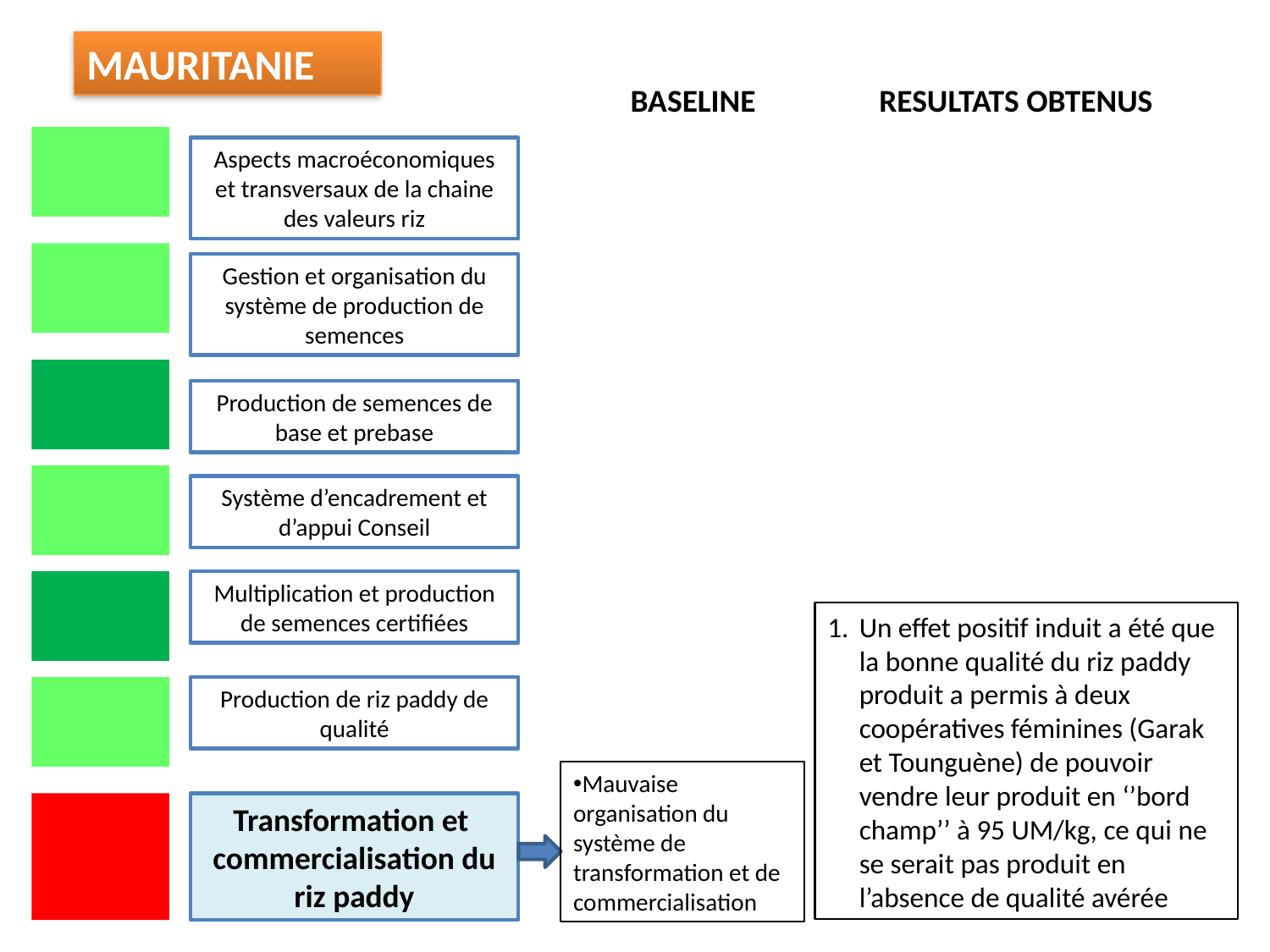

MAURITANIE
BASELINE
RESULTATS OBTENUS

Aspects macroéconomiques et transversaux de la chaine des valeurs riz

Gestion et organisation du système de production de semences

Production de semences de base et prebase

Système d’encadrement et d’appui Conseil

Multiplication et production de semences certifiées
Un effet positif induit a été que la bonne qualité du riz paddy produit a permis à deux coopératives féminines (Garak et Tounguène) de pouvoir vendre leur produit en ‘’bord champ’’ à 95 UM/kg, ce qui ne se serait pas produit en l’absence de qualité avérée

Production de riz paddy de qualité
Mauvaise organisation du système de transformation et de commercialisation

Transformation et  commercialisation du riz paddy